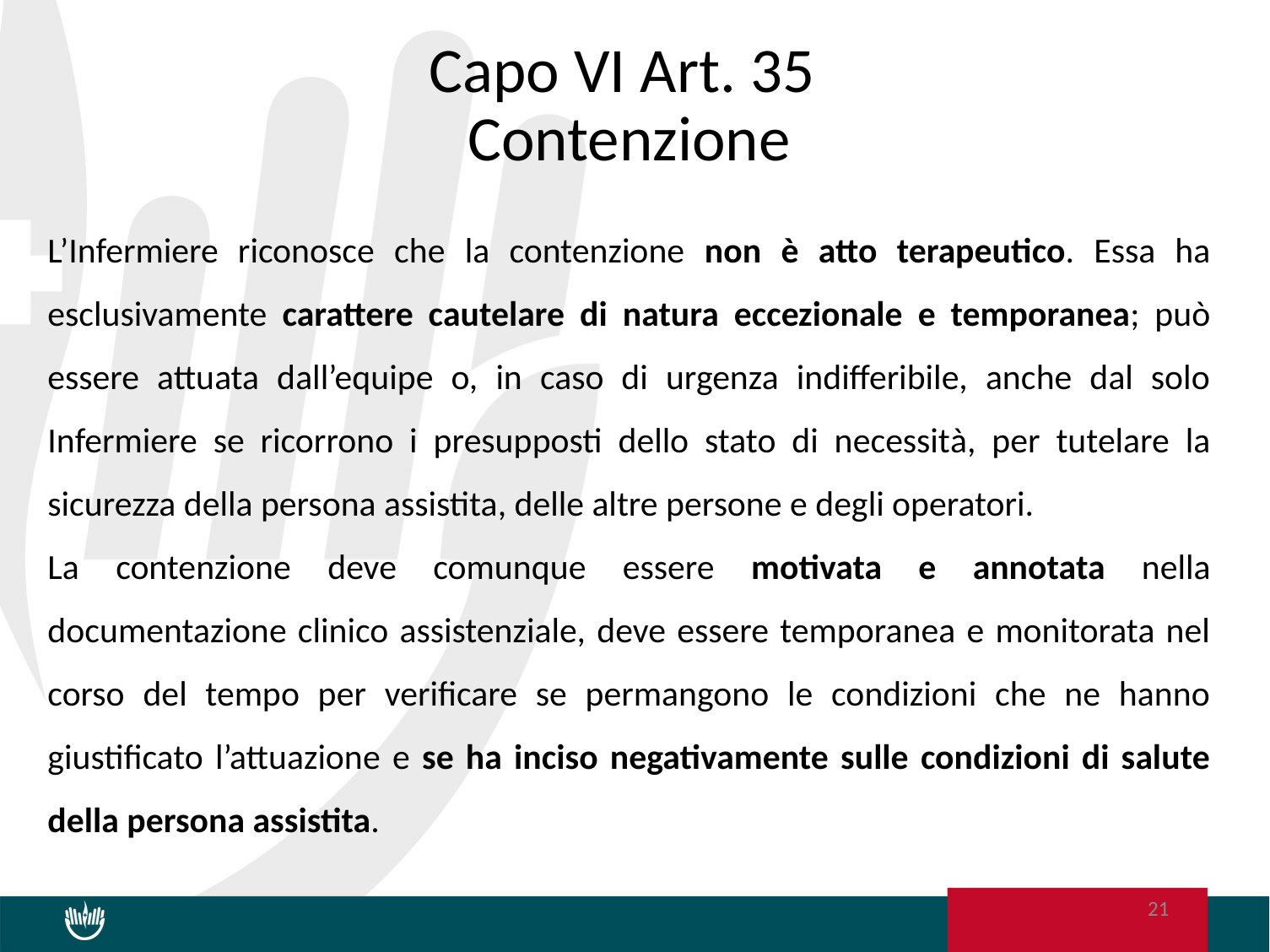

# Capo VI Art. 35 Contenzione
L’Infermiere riconosce che la contenzione non è atto terapeutico. Essa ha esclusivamente carattere cautelare di natura eccezionale e temporanea; può essere attuata dall’equipe o, in caso di urgenza indifferibile, anche dal solo Infermiere se ricorrono i presupposti dello stato di necessità, per tutelare la sicurezza della persona assistita, delle altre persone e degli operatori.
La contenzione deve comunque essere motivata e annotata nella documentazione clinico assistenziale, deve essere temporanea e monitorata nel corso del tempo per verificare se permangono le condizioni che ne hanno giustificato l’attuazione e se ha inciso negativamente sulle condizioni di salute della persona assistita.
21